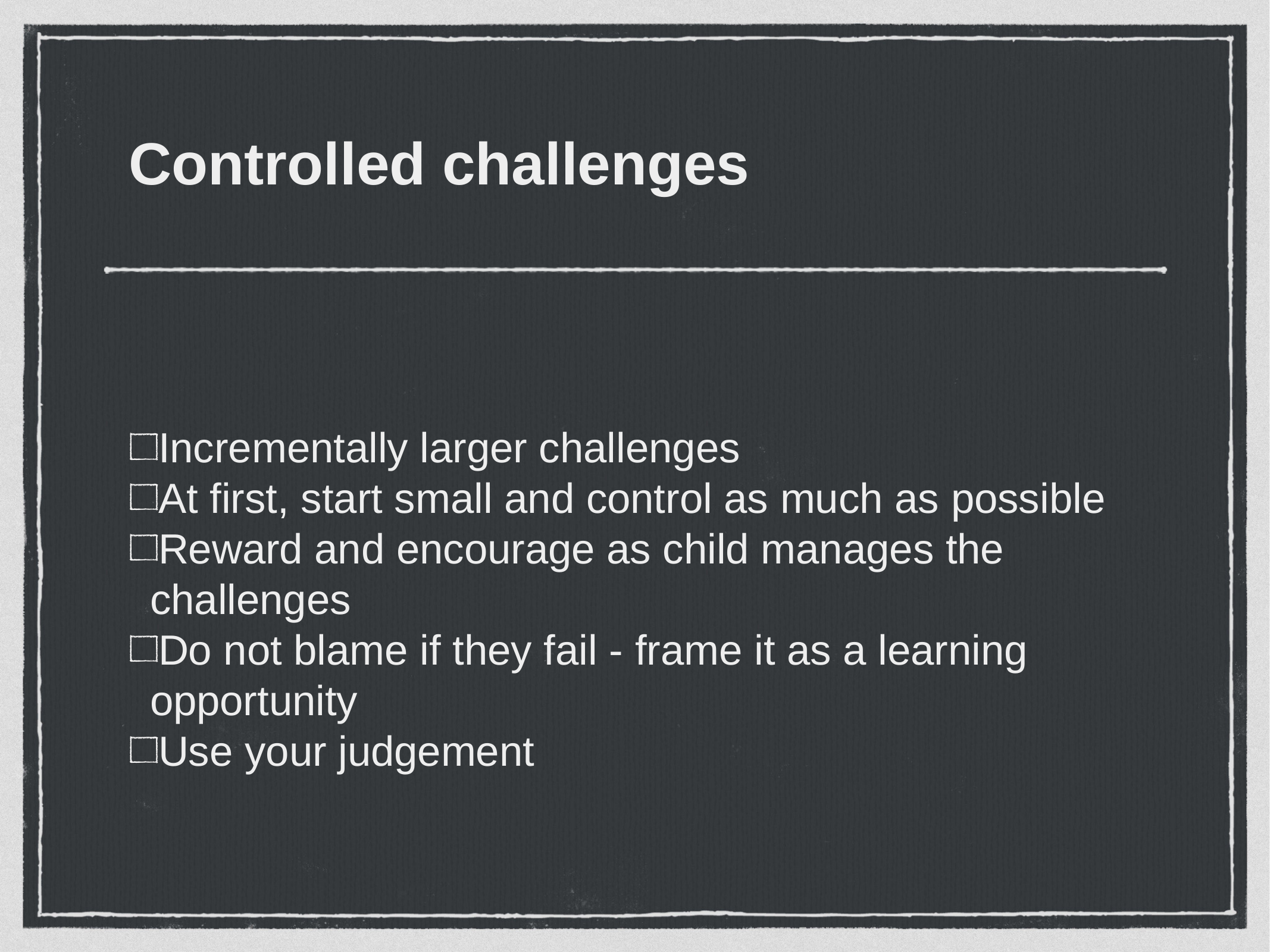

Controlled challenges
Incrementally larger challenges
At first, start small and control as much as possible
Reward and encourage as child manages the challenges
Do not blame if they fail - frame it as a learning opportunity
Use your judgement